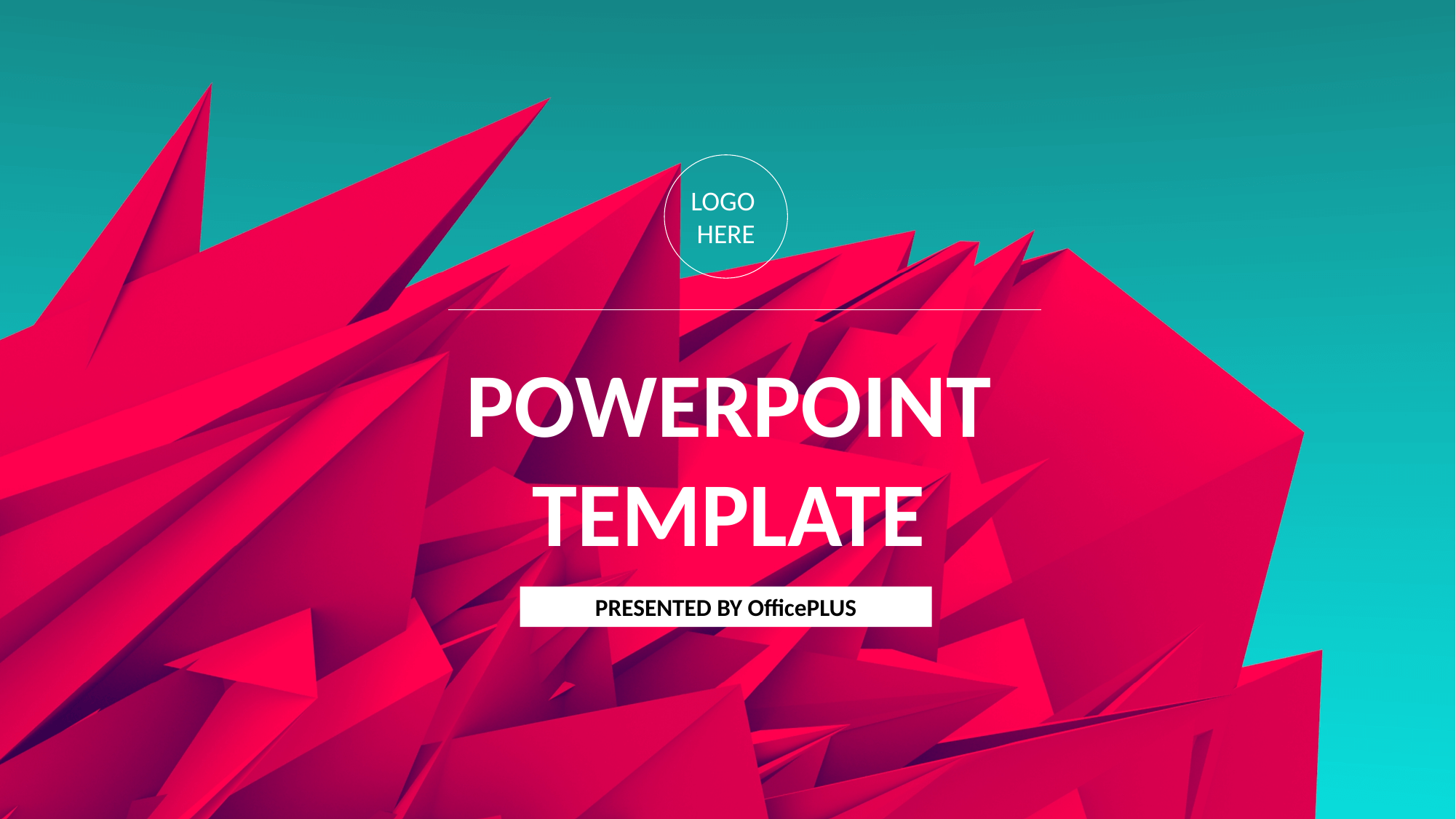

LOGO
HERE

POWERPOINT
TEMPLATE
PRESENTED BY OfficePLUS